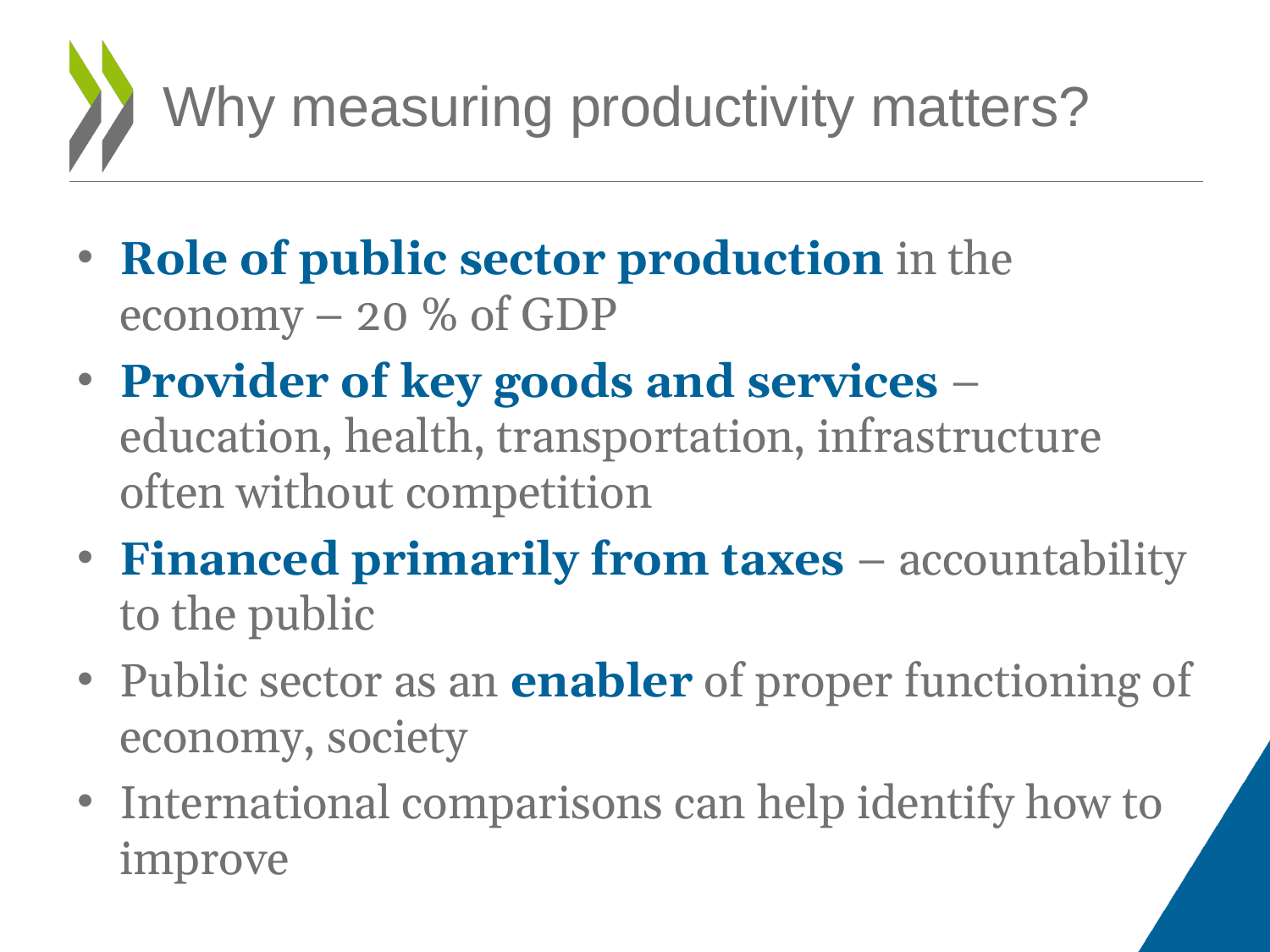

# Why measuring productivity matters?
Role of public sector production in the economy – 20 % of GDP
Provider of key goods and services – education, health, transportation, infrastructure often without competition
Financed primarily from taxes – accountability to the public
Public sector as an enabler of proper functioning of economy, society
International comparisons can help identify how to improve